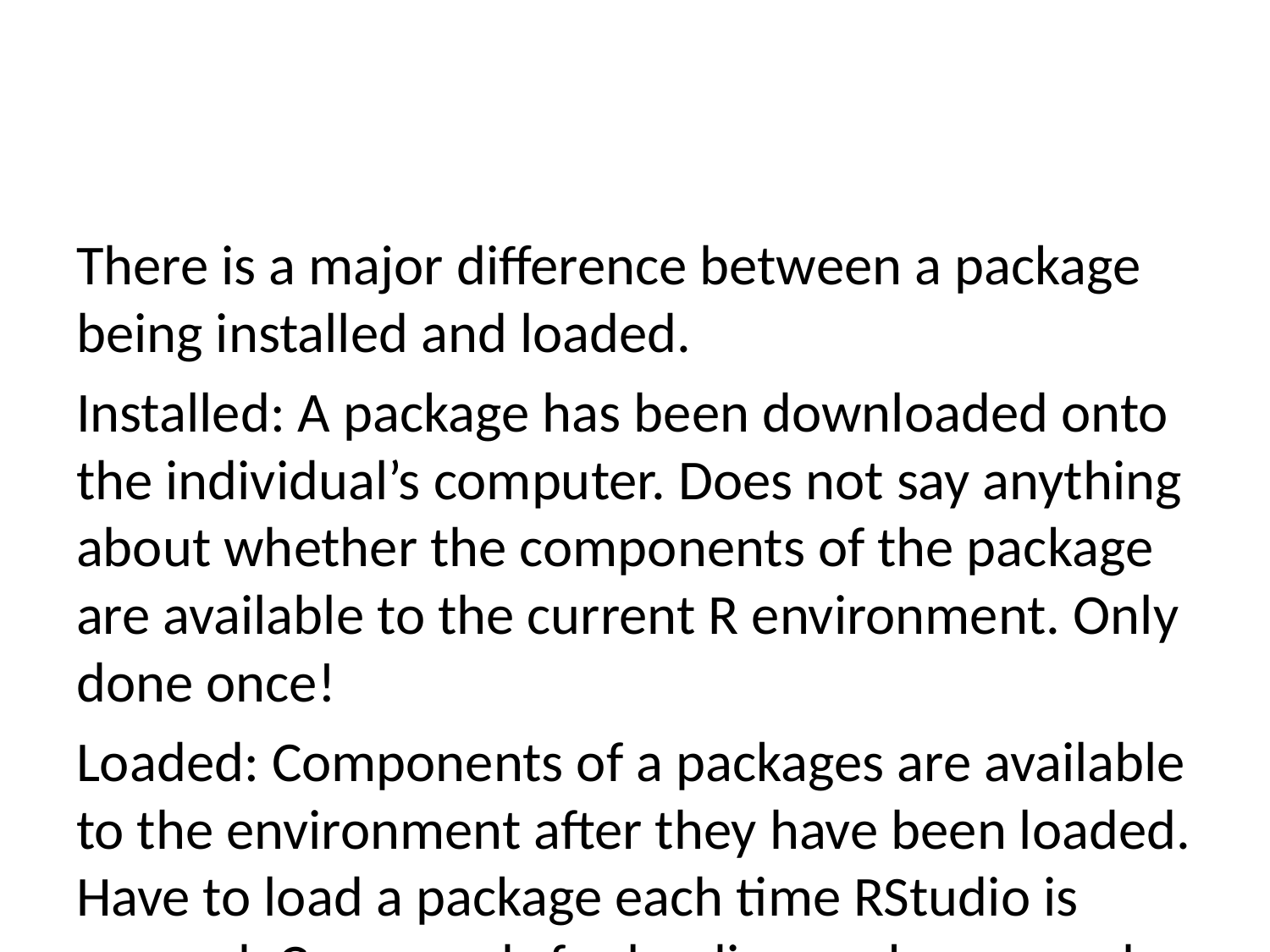

There is a major difference between a package being installed and loaded.
Installed: A package has been downloaded onto the individual’s computer. Does not say anything about whether the components of the package are available to the current R environment. Only done once!
Loaded: Components of a packages are available to the environment after they have been loaded. Have to load a package each time RStudio is opened. Commands for loading packages can be installed at the beginning of scripts
A package must be installed before it can be loaded. A package must be loaded before it can be used.